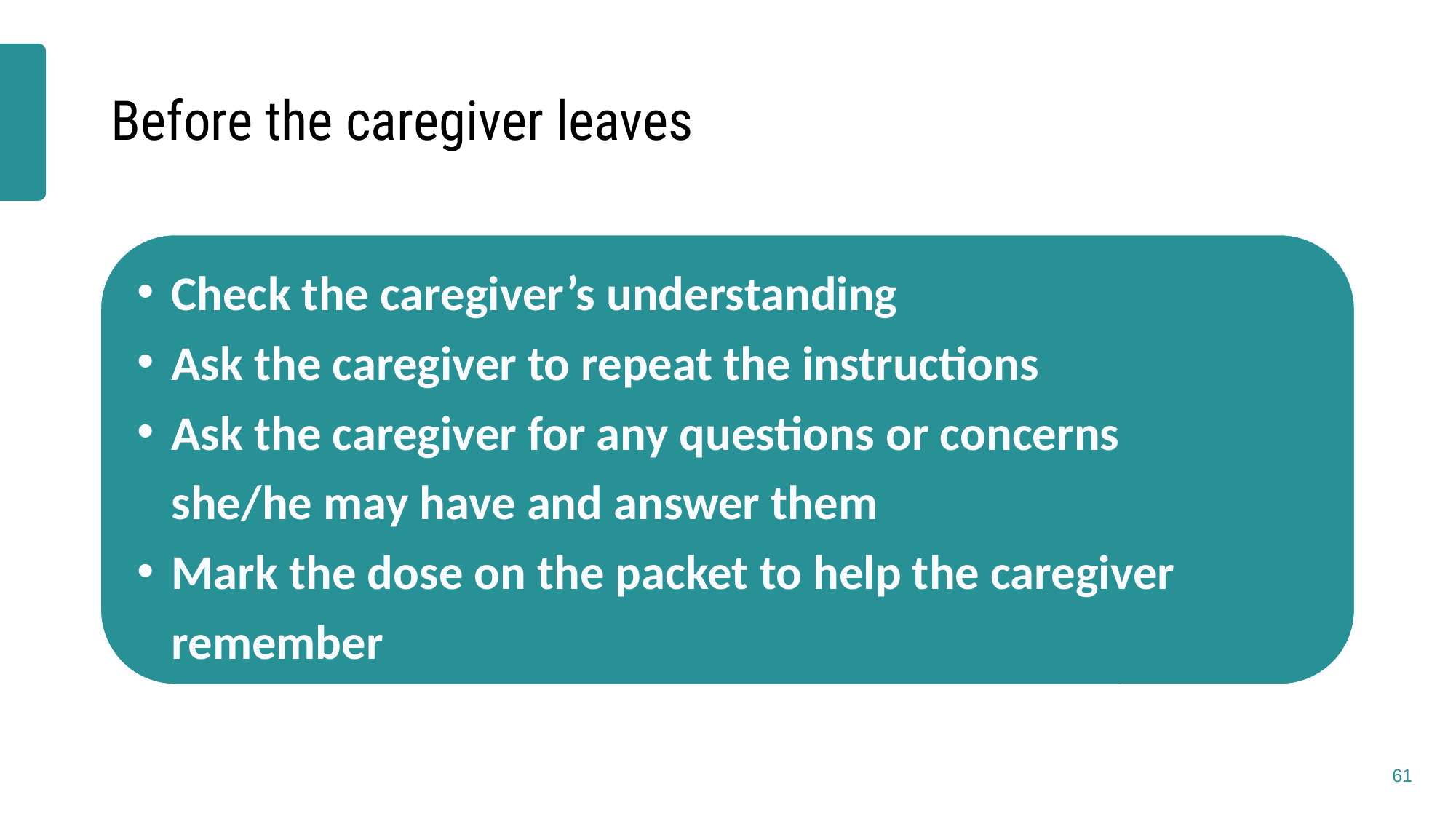

# Before the caregiver leaves

Check the caregiver’s understanding
Ask the caregiver to repeat the instructions
Ask the caregiver for any questions or concerns she/he may have and answer them
Mark the dose on the packet to help the caregiver remember
61